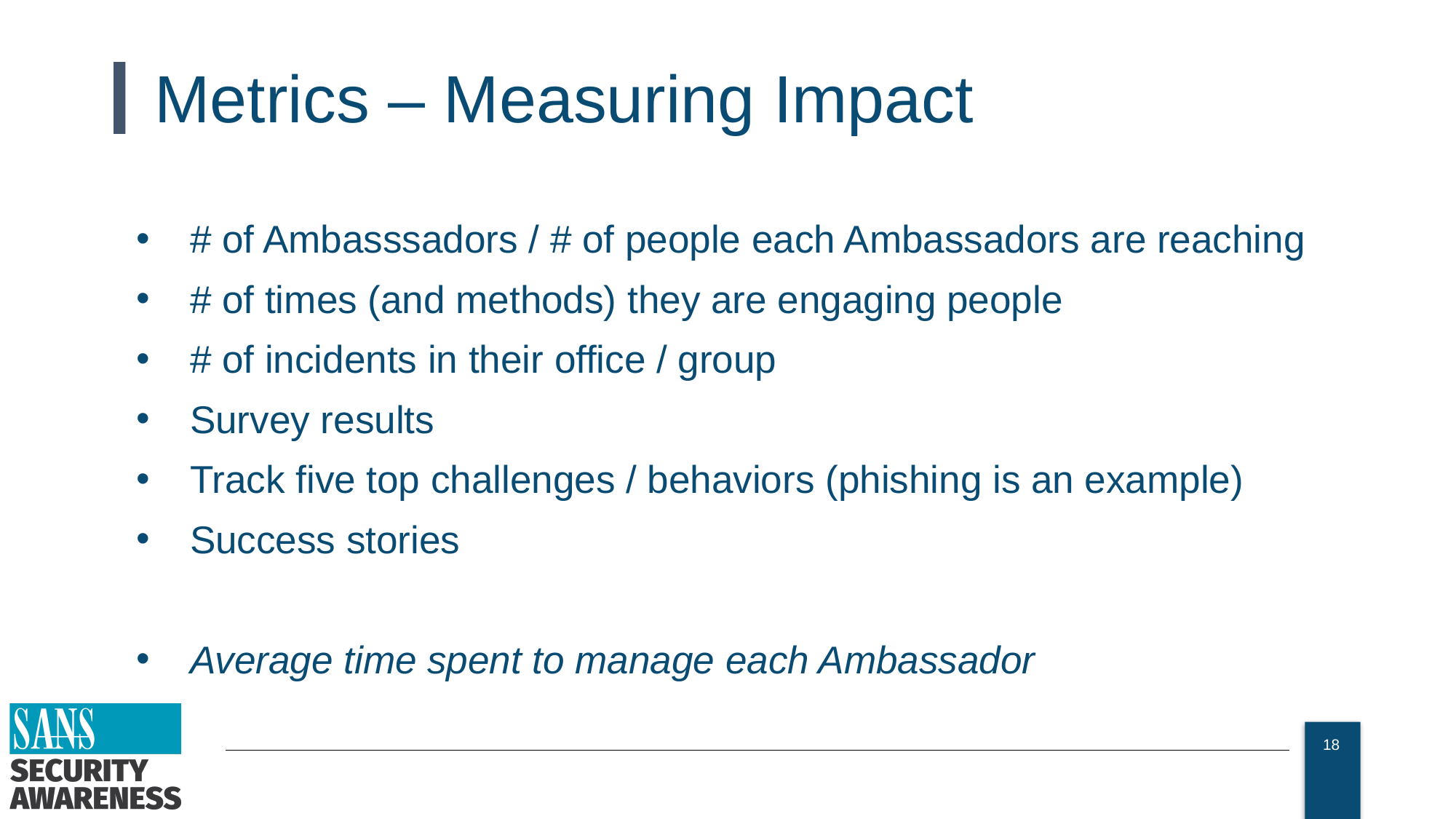

# Metrics – Measuring Impact
# of Ambasssadors / # of people each Ambassadors are reaching
# of times (and methods) they are engaging people
# of incidents in their office / group
Survey results
Track five top challenges / behaviors (phishing is an example)
Success stories

Average time spent to manage each Ambassador